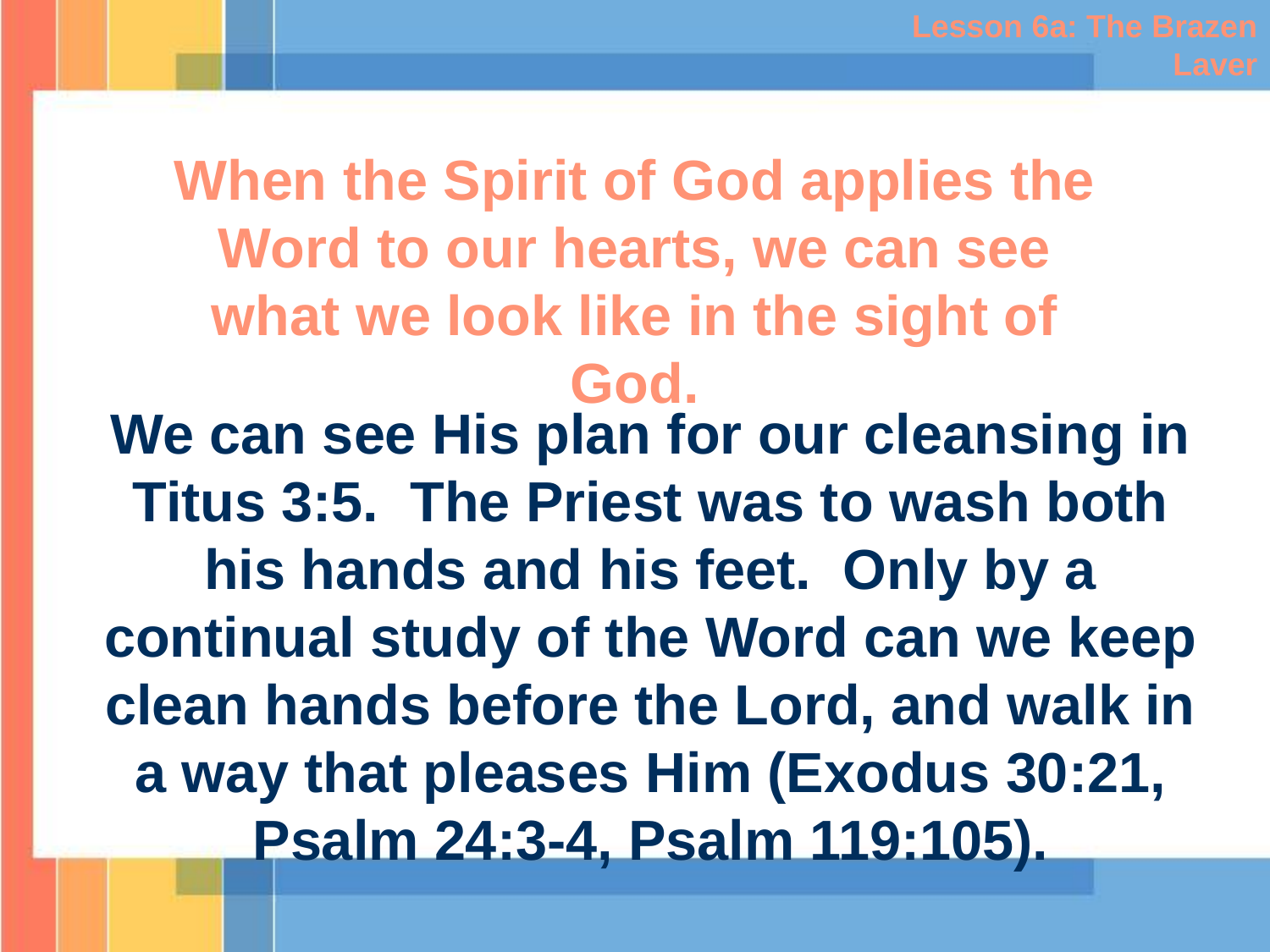

Lesson 6a: The Brazen Laver
When the Spirit of God applies the Word to our hearts, we can see what we look like in the sight of God.
We can see His plan for our cleansing in Titus 3:5.  The Priest was to wash both his hands and his feet.  Only by a continual study of the Word can we keep clean hands before the Lord, and walk in a way that pleases Him (Exodus 30:21, Psalm 24:3-4, Psalm 119:105).